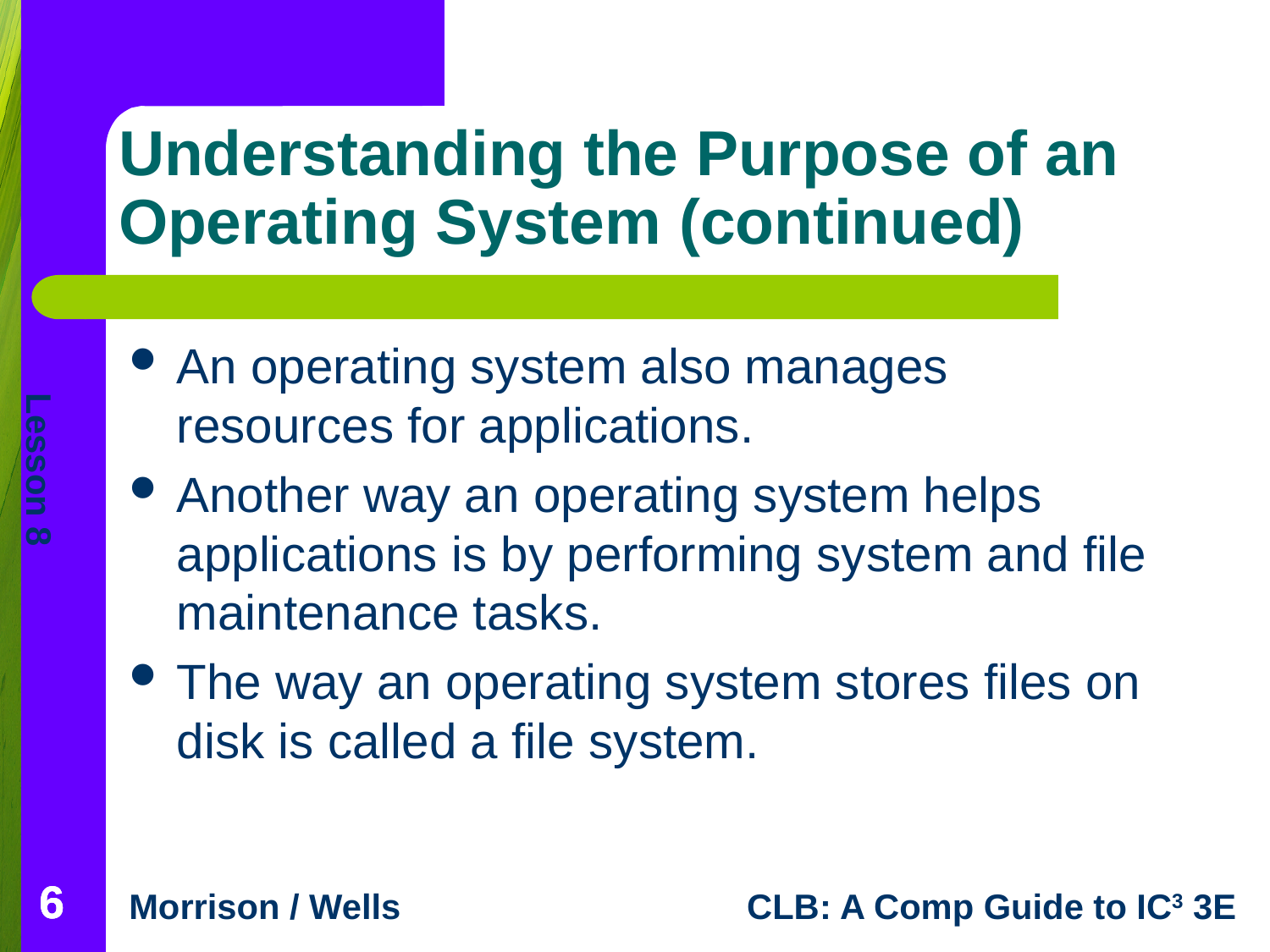

# Understanding the Purpose of an Operating System (continued)
An operating system also manages resources for applications.
Another way an operating system helps applications is by performing system and file maintenance tasks.
The way an operating system stores files on disk is called a file system.
6
6
6